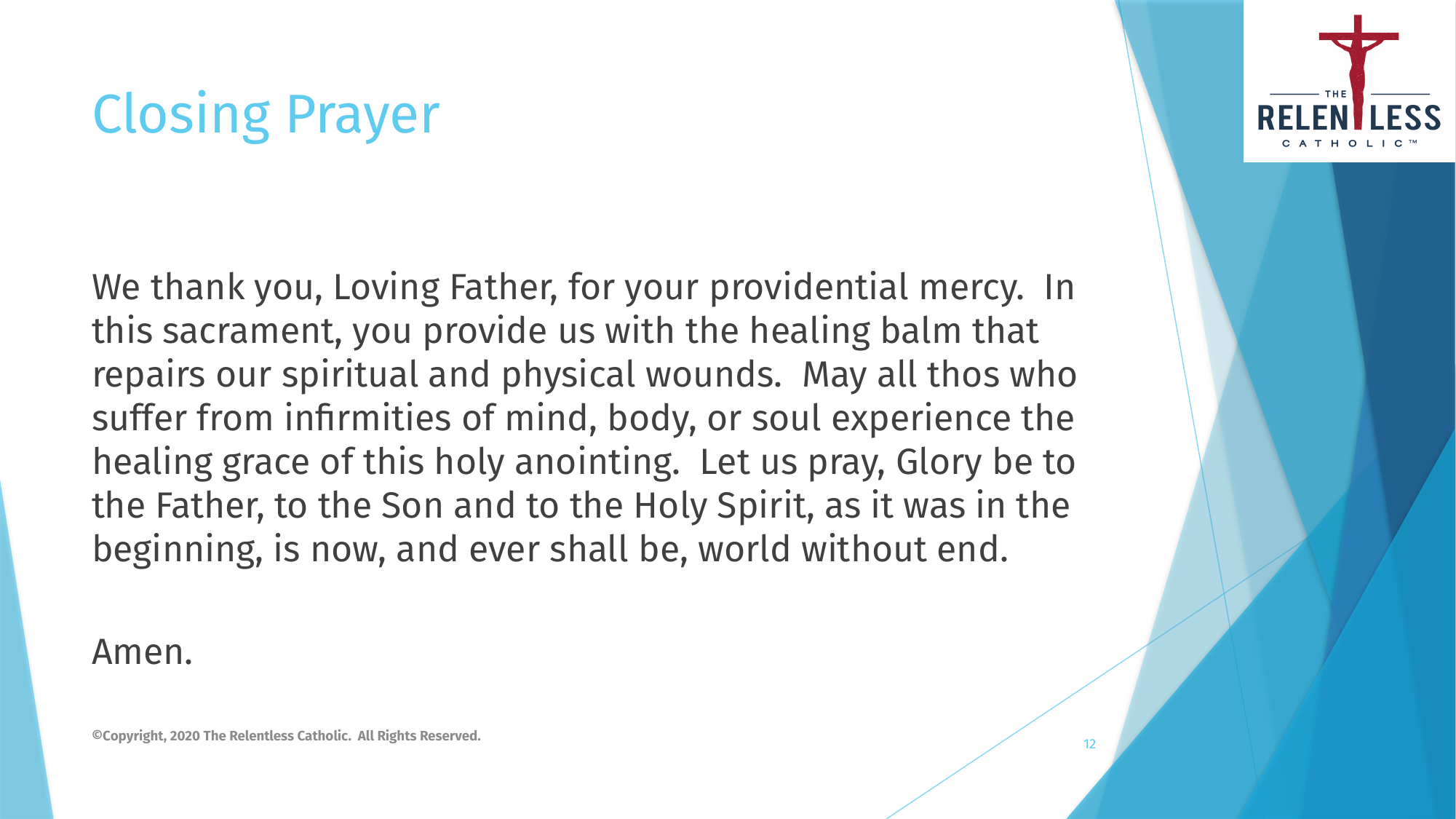

# Closing Prayer
We thank you, Loving Father, for your providential mercy.  In this sacrament, you provide us with the healing balm that repairs our spiritual and physical wounds.  May all thos who suffer from infirmities of mind, body, or soul experience the healing grace of this holy anointing.  Let us pray, Glory be to the Father, to the Son and to the Holy Spirit, as it was in the beginning, is now, and ever shall be, world without end.
Amen.
©Copyright, 2020 The Relentless Catholic.  All Rights Reserved.

12